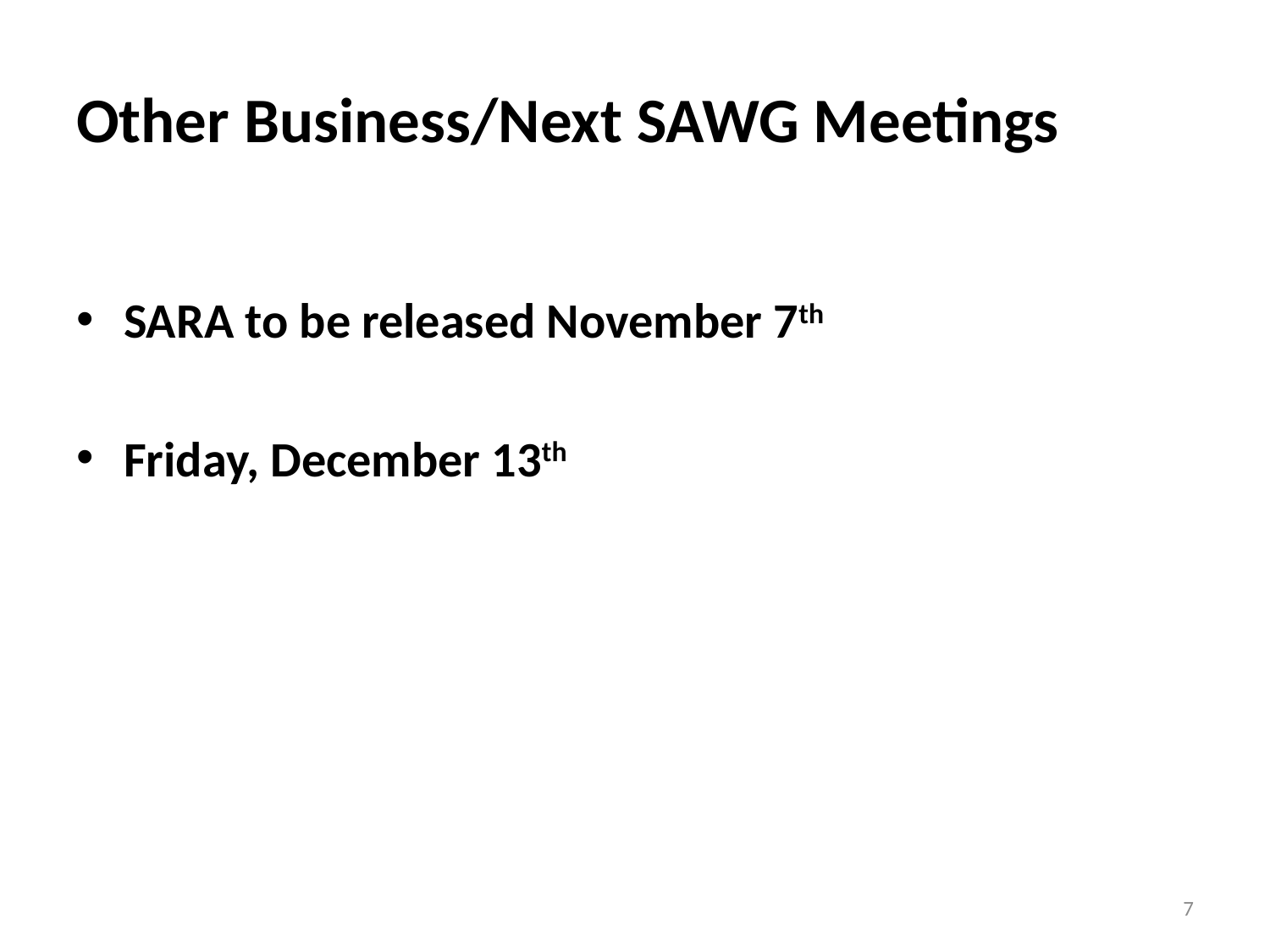

# Other Business/Next SAWG Meetings

SARA to be released November 7th

Friday, December 13th

7